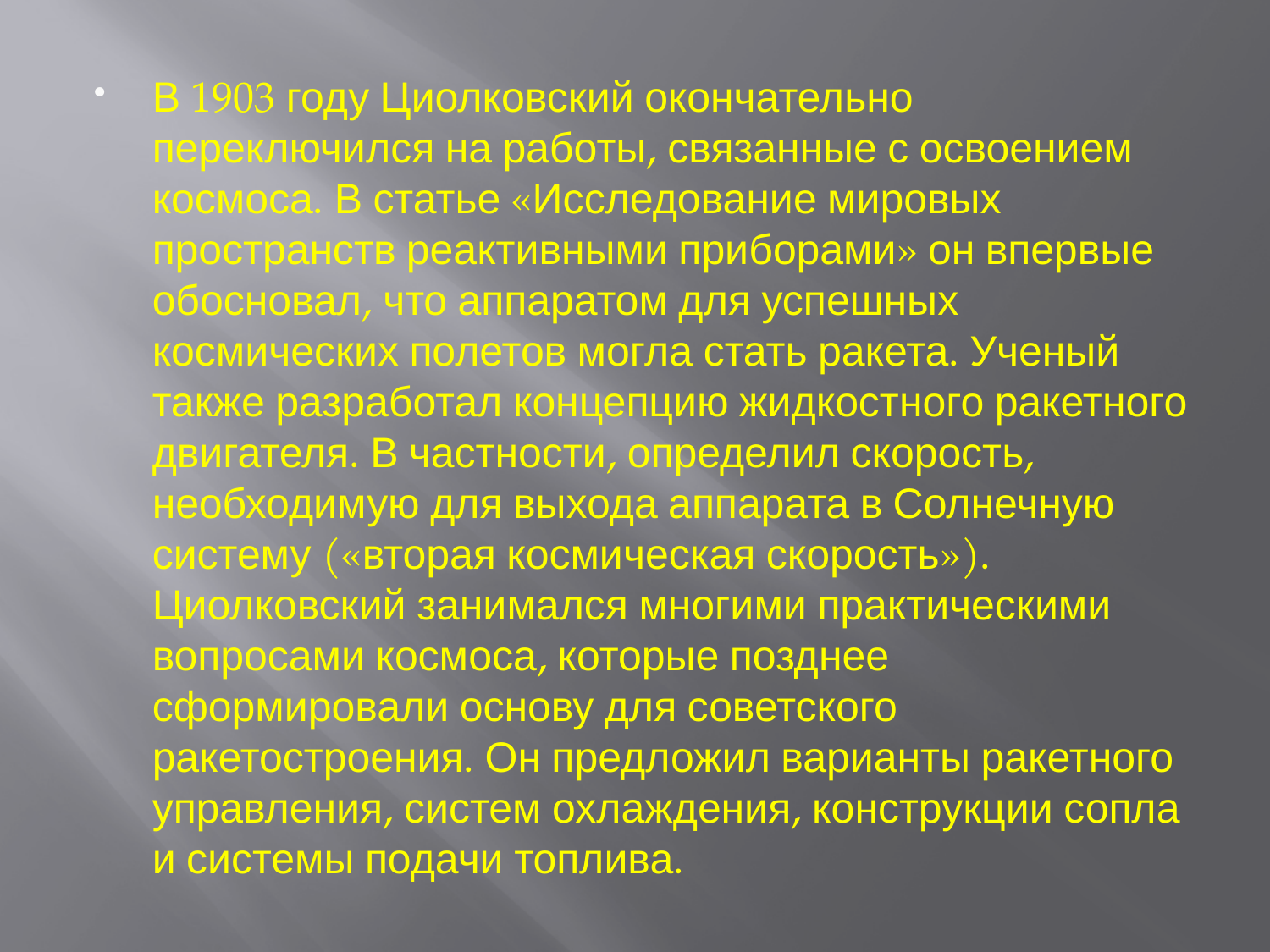

#
В 1903 году Циолковский окончательно переключился на работы, связанные с освоением космоса. В статье «Исследование мировых пространств реактивными приборами» он впервые обосновал, что аппаратом для успешных космических полетов могла стать ракета. Ученый также разработал концепцию жидкостного ракетного двигателя. В частности, определил скорость, необходимую для выхода аппарата в Солнечную систему («вторая космическая скорость»). Циолковский занимался многими практическими вопросами космоса, которые позднее сформировали основу для советского ракетостроения. Он предложил варианты ракетного управления, систем охлаждения, конструкции сопла и системы подачи топлива.